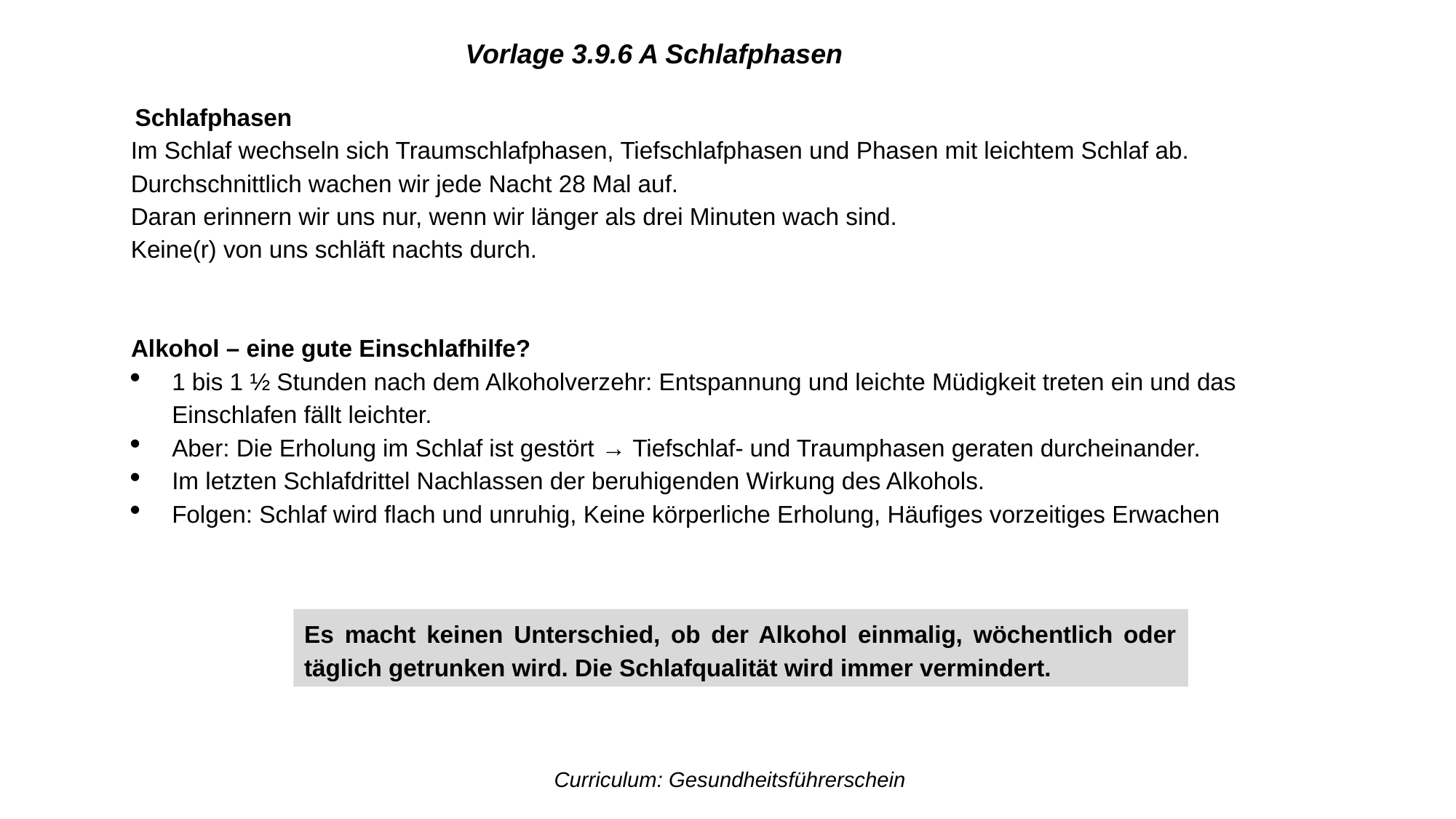

Vorlage 3.9.6 A Schlafphasen
 Schlafphasen
Im Schlaf wechseln sich Traumschlafphasen, Tiefschlafphasen und Phasen mit leichtem Schlaf ab.
Durchschnittlich wachen wir jede Nacht 28 Mal auf.
Daran erinnern wir uns nur, wenn wir länger als drei Minuten wach sind.
Keine(r) von uns schläft nachts durch.

Alkohol – eine gute Einschlafhilfe?
1 bis 1 ½ Stunden nach dem Alkoholverzehr: Entspannung und leichte Müdigkeit treten ein und das Einschlafen fällt leichter.
Aber: Die Erholung im Schlaf ist gestört → Tiefschlaf- und Traumphasen geraten durcheinander.
Im letzten Schlafdrittel Nachlassen der beruhigenden Wirkung des Alkohols.
Folgen: Schlaf wird flach und unruhig, Keine körperliche Erholung, Häufiges vorzeitiges Erwachen
Es macht keinen Unterschied, ob der Alkohol einmalig, wöchentlich oder täglich getrunken wird. Die Schlafqualität wird immer vermindert.
Curriculum: Gesundheitsführerschein